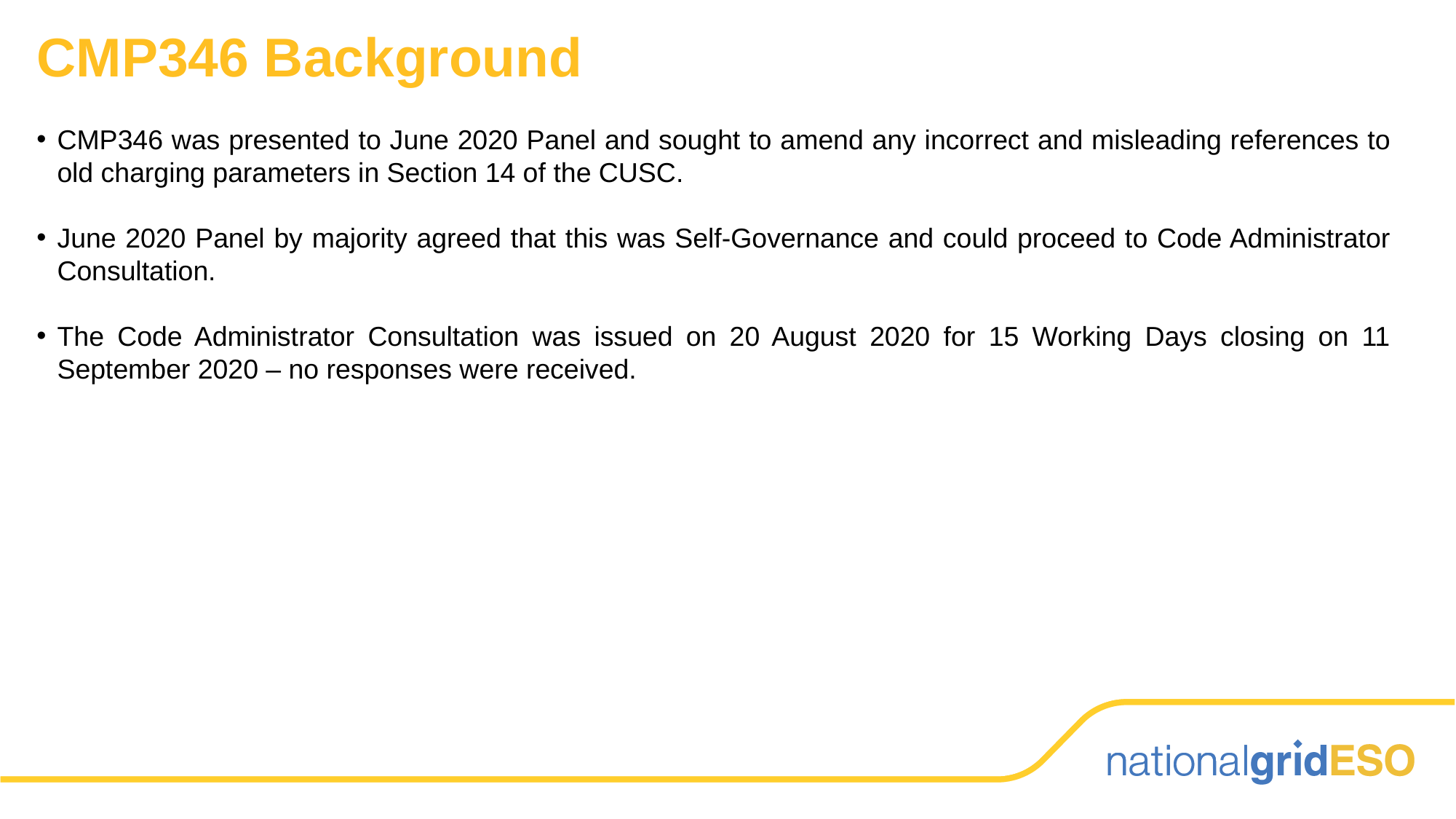

# CMP346 Background
CMP346 was presented to June 2020 Panel and sought to amend any incorrect and misleading references to old charging parameters in Section 14 of the CUSC.

June 2020 Panel by majority agreed that this was Self-Governance and could proceed to Code Administrator Consultation.

The Code Administrator Consultation was issued on 20 August 2020 for 15 Working Days closing on 11 September 2020 – no responses were received.